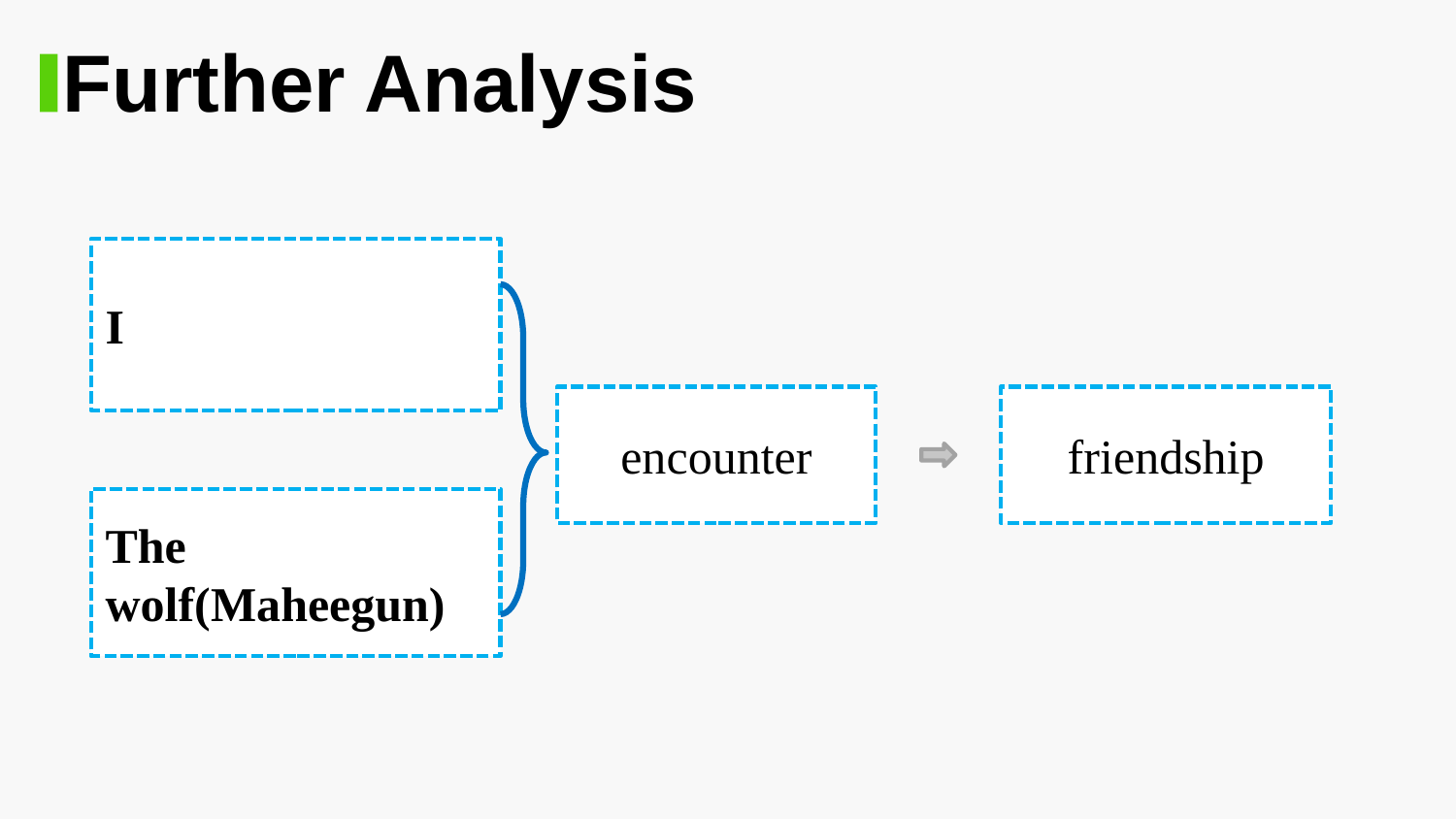

Further Analysis

I

encounter
friendship

The wolf(Maheegun)